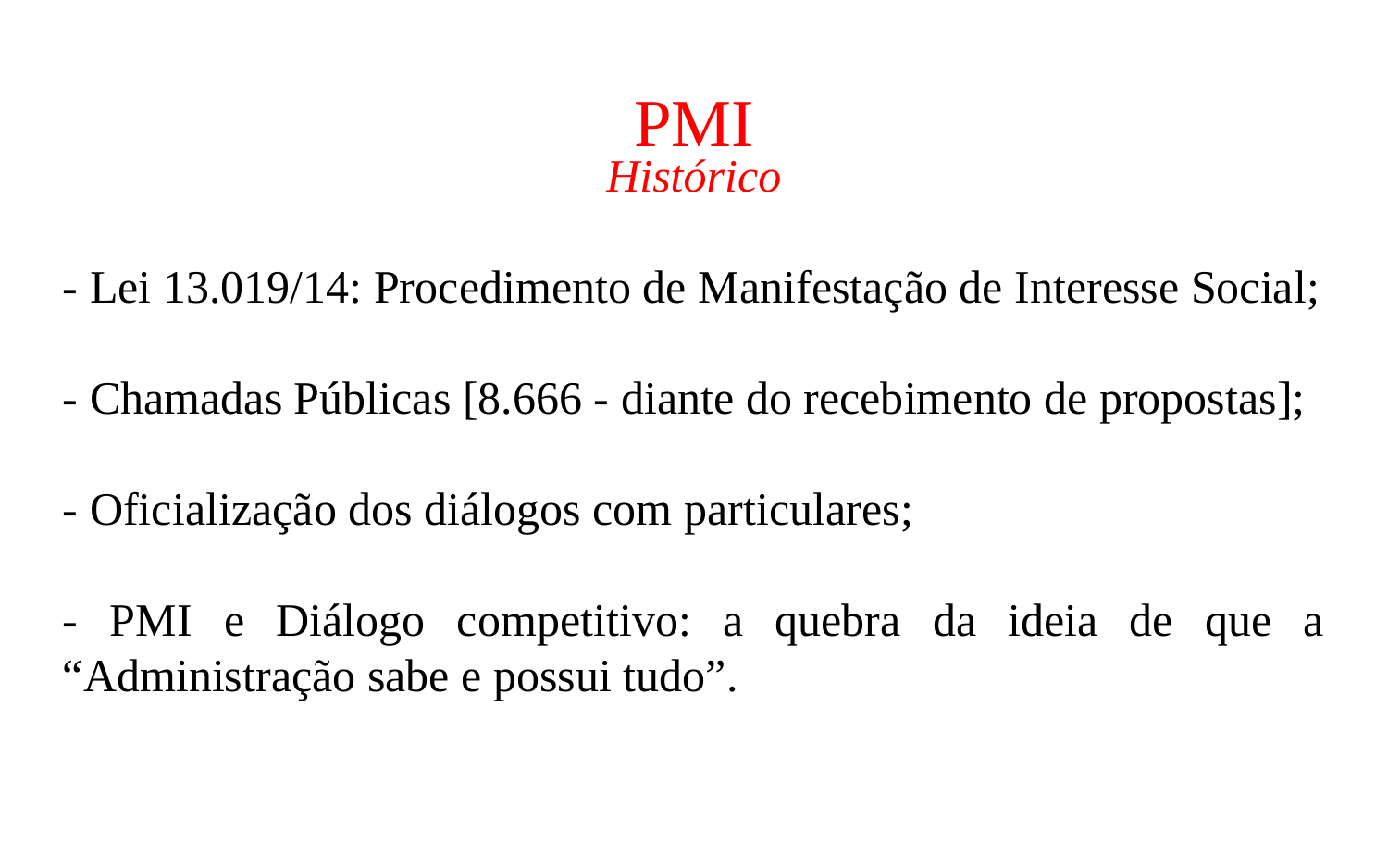

PMI
Histórico

- Lei 13.019/14: Procedimento de Manifestação de Interesse Social;

- Chamadas Públicas [8.666 - diante do recebimento de propostas];

- Oficialização dos diálogos com particulares;

- PMI e Diálogo competitivo: a quebra da ideia de que a “Administração sabe e possui tudo”.